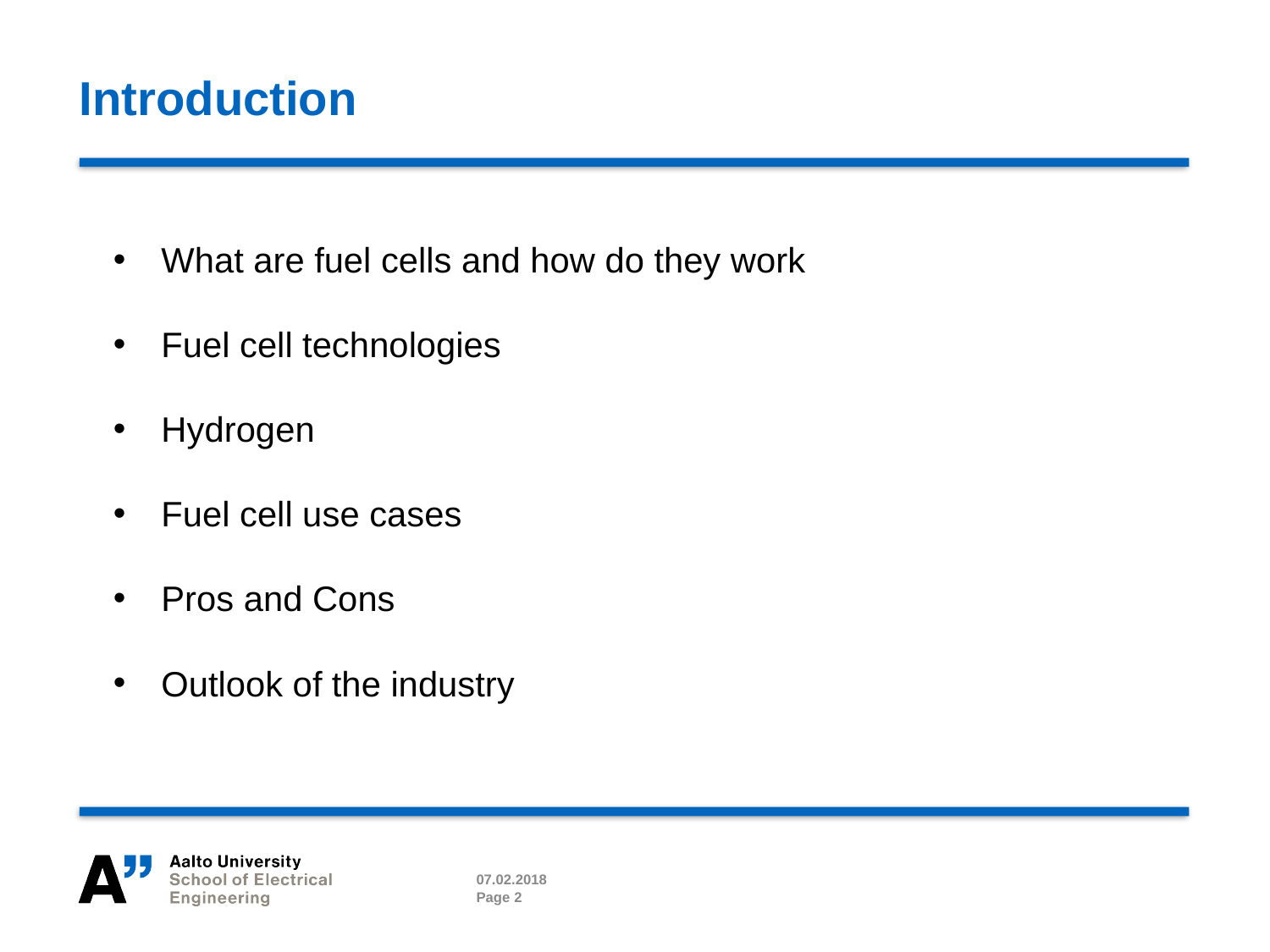

# Introduction
What are fuel cells and how do they work

Fuel cell technologies

Hydrogen

Fuel cell use cases

Pros and Cons

Outlook of the industry

07.02.2018
Page 2